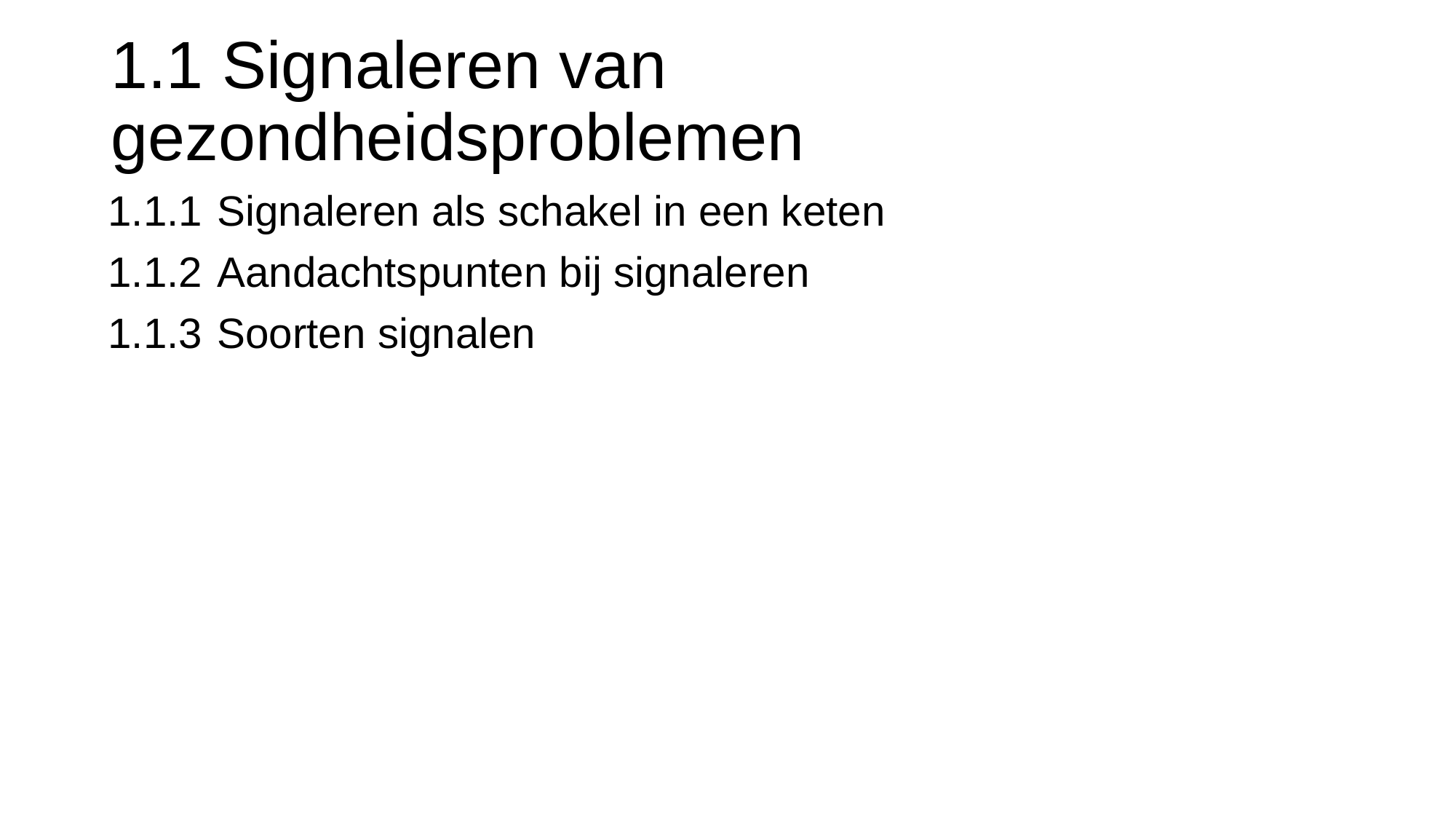

# 1.1 Signaleren van gezondheidsproblemen
1.1.1	Signaleren als schakel in een keten
1.1.2	Aandachtspunten bij signaleren
1.1.3	Soorten signalen